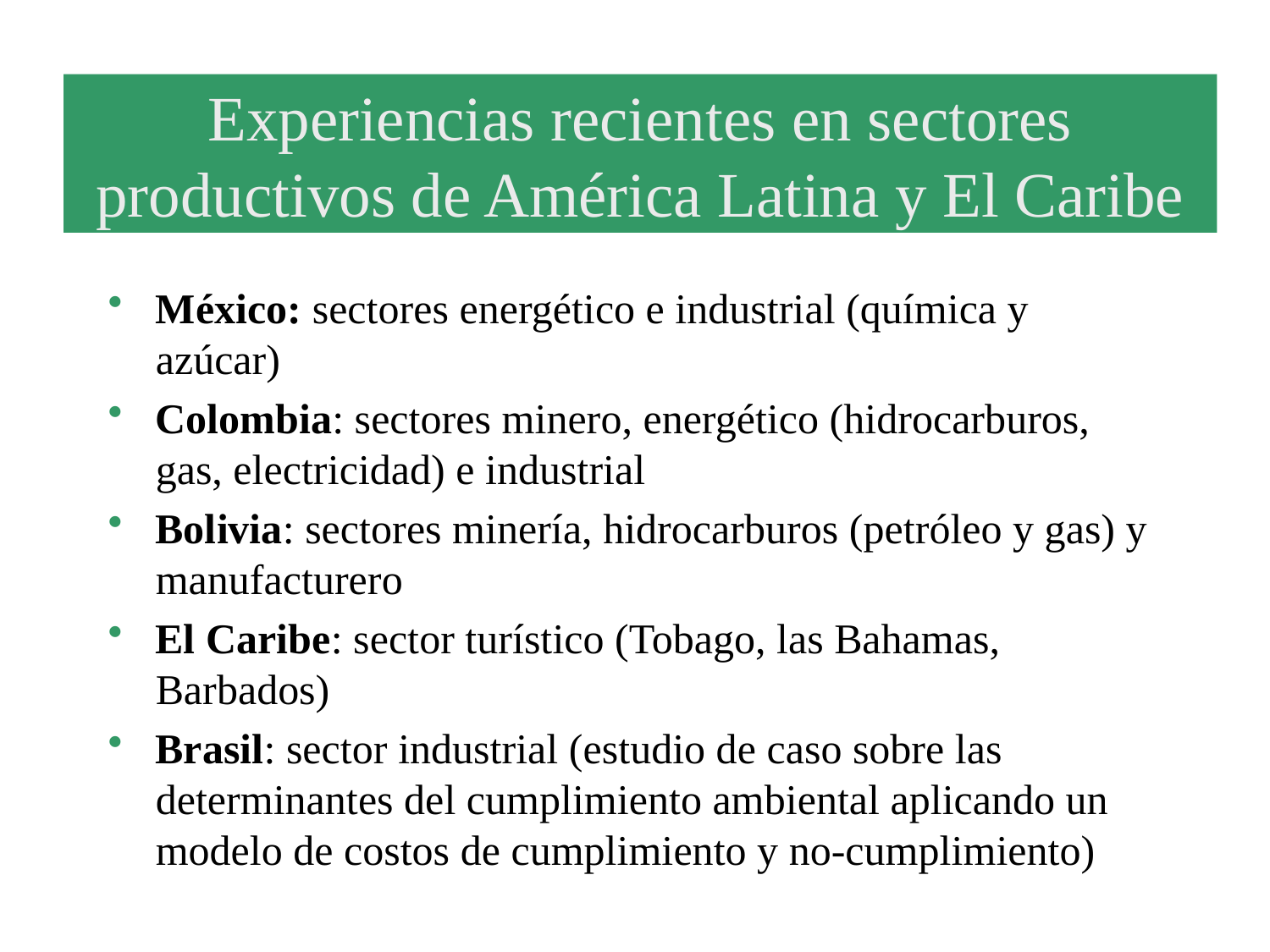

# Experiencias recientes en sectores productivos de América Latina y El Caribe
México: sectores energético e industrial (química y azúcar)
Colombia: sectores minero, energético (hidrocarburos, gas, electricidad) e industrial
Bolivia: sectores minería, hidrocarburos (petróleo y gas) y manufacturero
El Caribe: sector turístico (Tobago, las Bahamas, Barbados)
Brasil: sector industrial (estudio de caso sobre las determinantes del cumplimiento ambiental aplicando un modelo de costos de cumplimiento y no-cumplimiento)